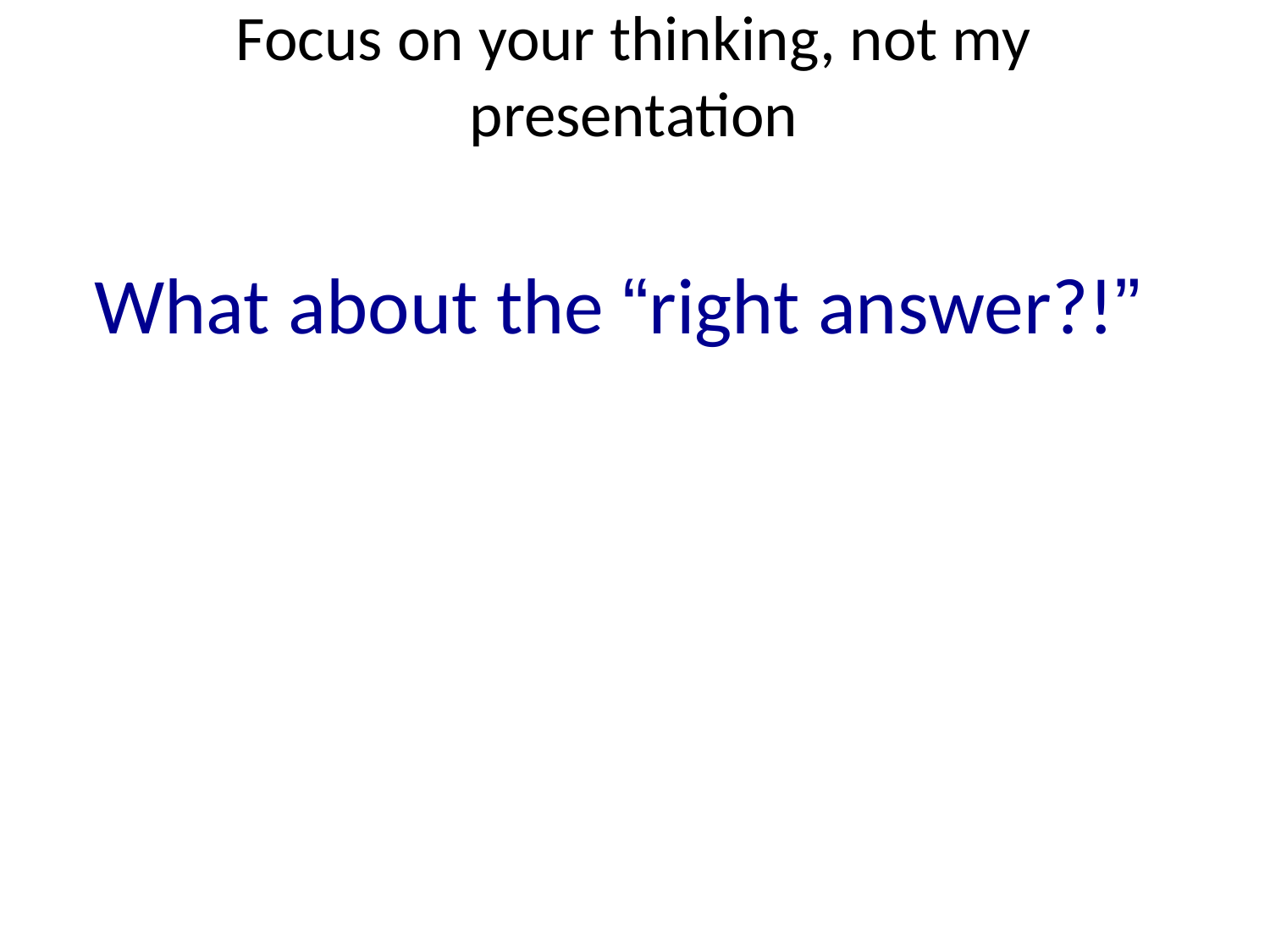

# Focus on your thinking, not my presentation
What about the “right answer?!”